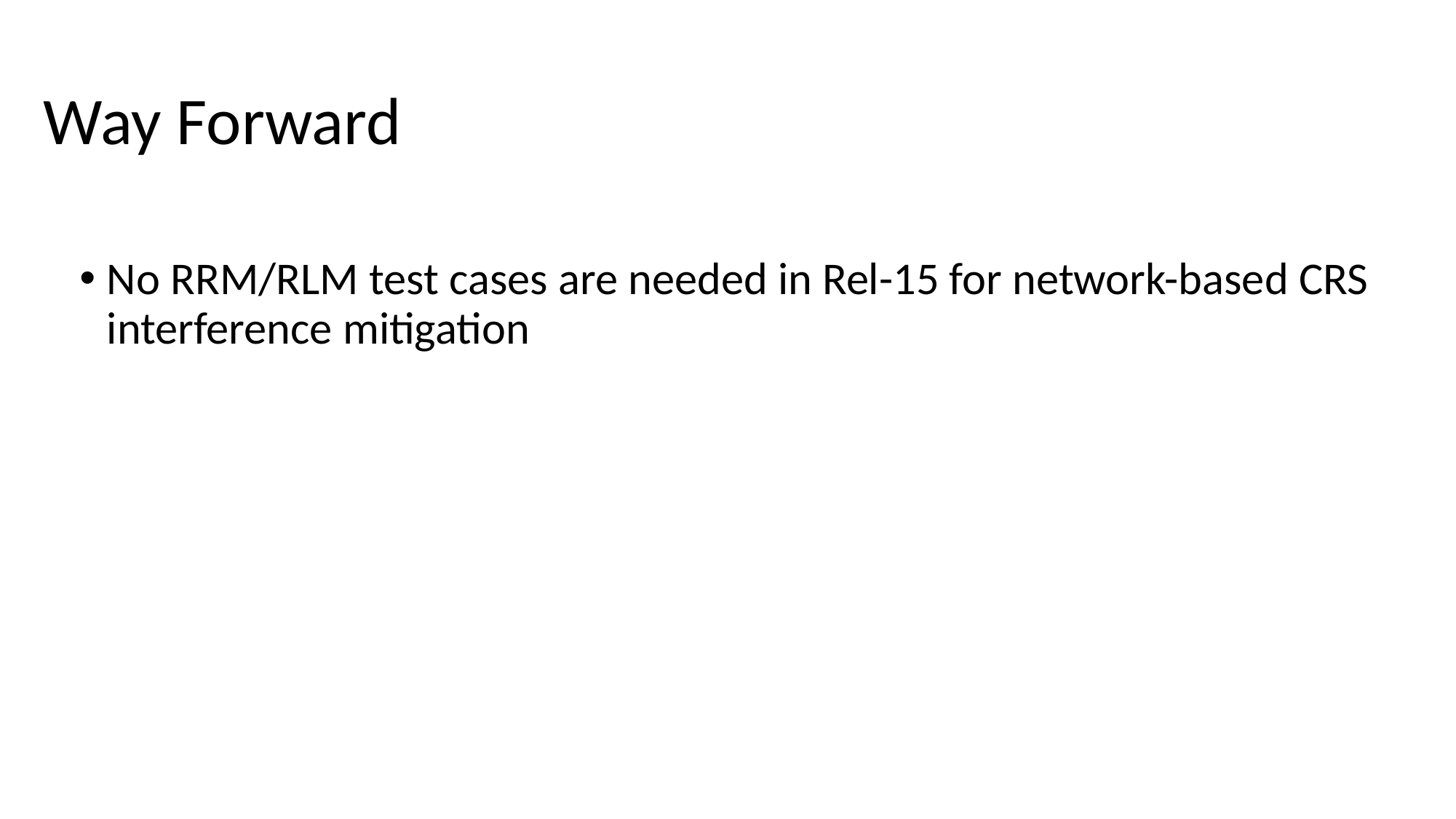

# Way Forward
No RRM/RLM test cases are needed in Rel-15 for network-based CRS interference mitigation